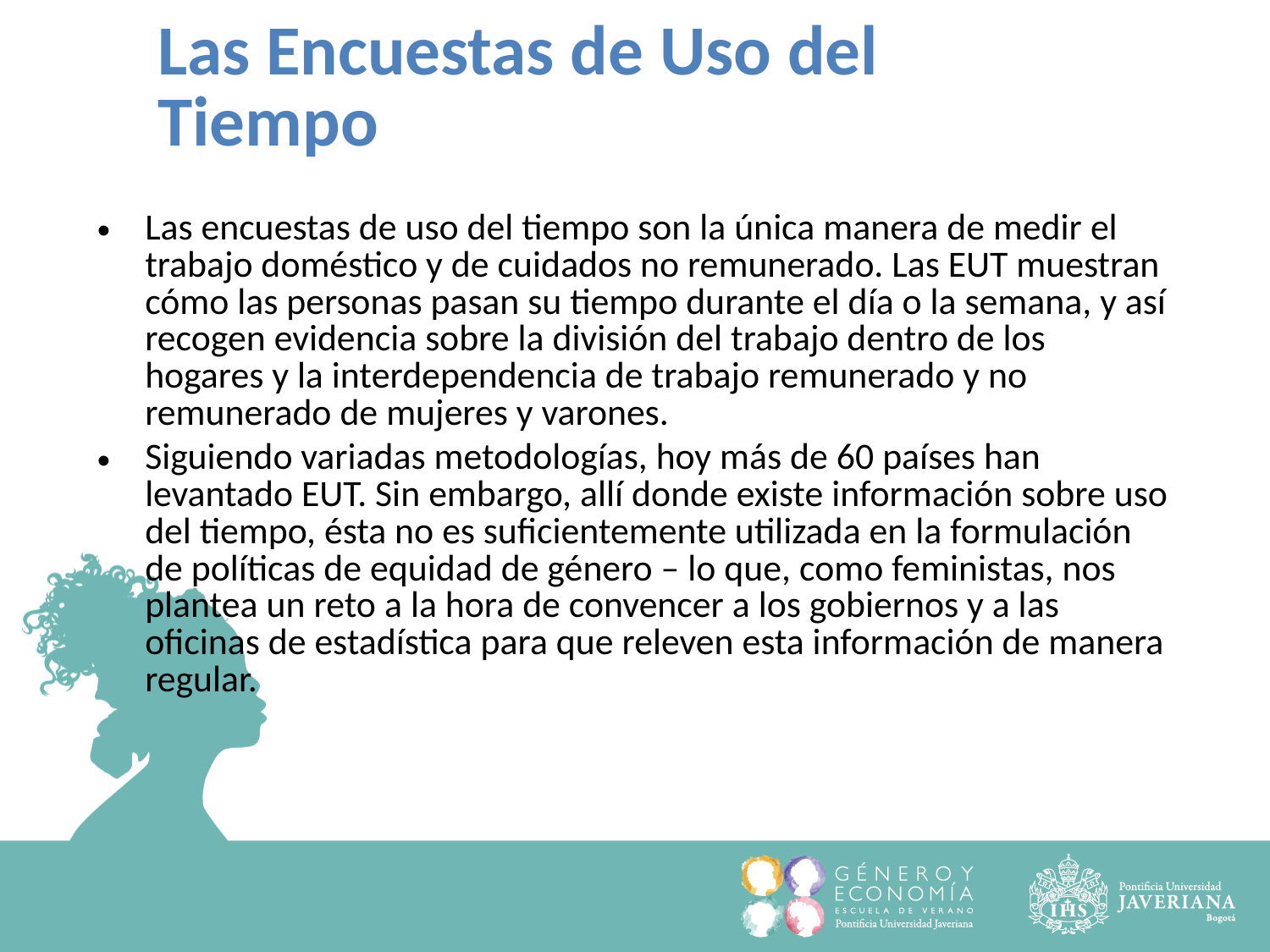

Las Encuestas de Uso del Tiempo
Las encuestas de uso del tiempo son la única manera de medir el trabajo doméstico y de cuidados no remunerado. Las EUT muestran cómo las personas pasan su tiempo durante el día o la semana, y así recogen evidencia sobre la división del trabajo dentro de los hogares y la interdependencia de trabajo remunerado y no remunerado de mujeres y varones.
Siguiendo variadas metodologías, hoy más de 60 países han levantado EUT. Sin embargo, allí donde existe información sobre uso del tiempo, ésta no es suficientemente utilizada en la formulación de políticas de equidad de género – lo que, como feministas, nos plantea un reto a la hora de convencer a los gobiernos y a las oficinas de estadística para que releven esta información de manera regular.